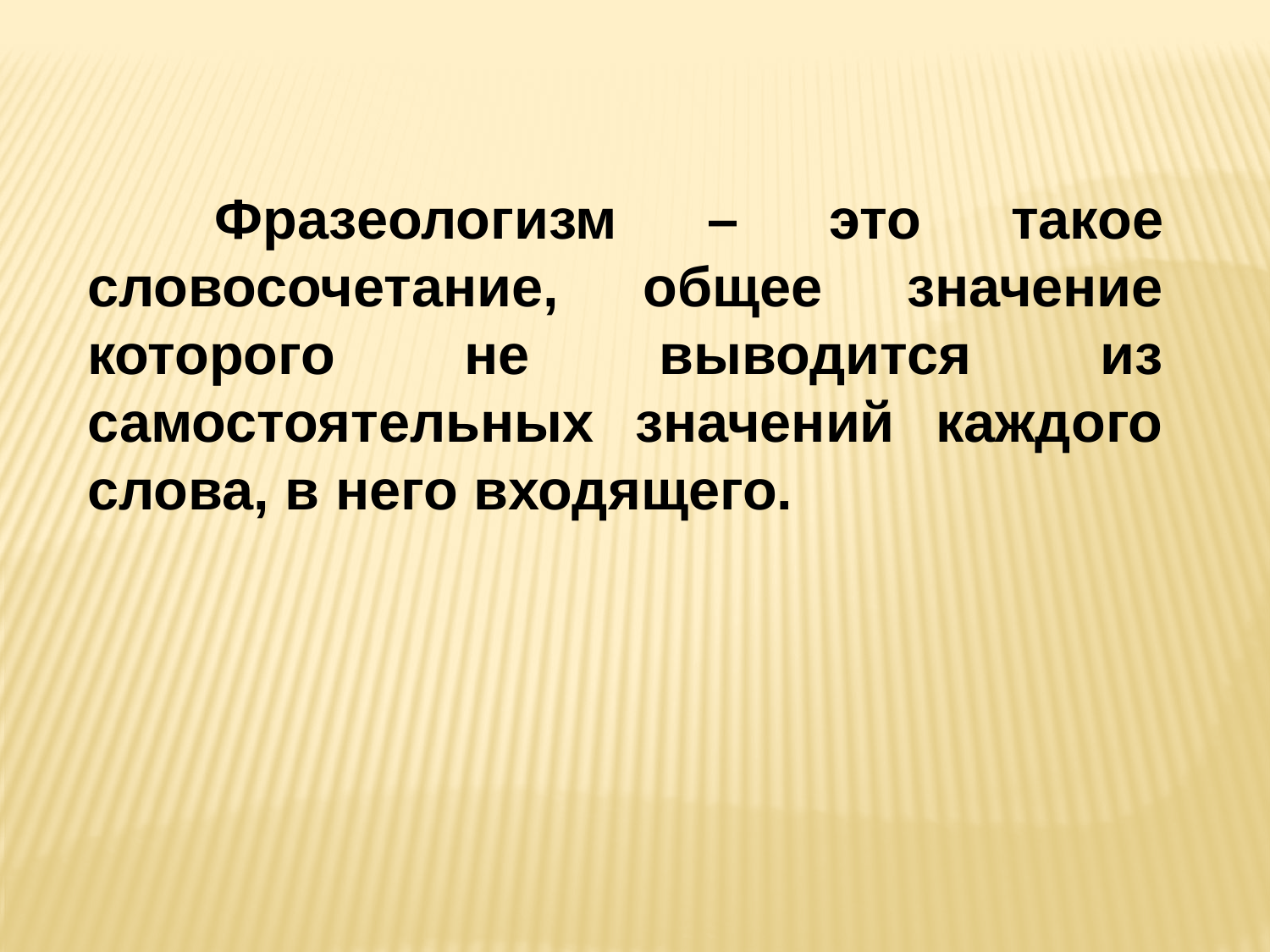

Фразеологизм – это такое словосочетание, общее значение которого не выводится из самостоятельных значений каждого слова, в него входящего.